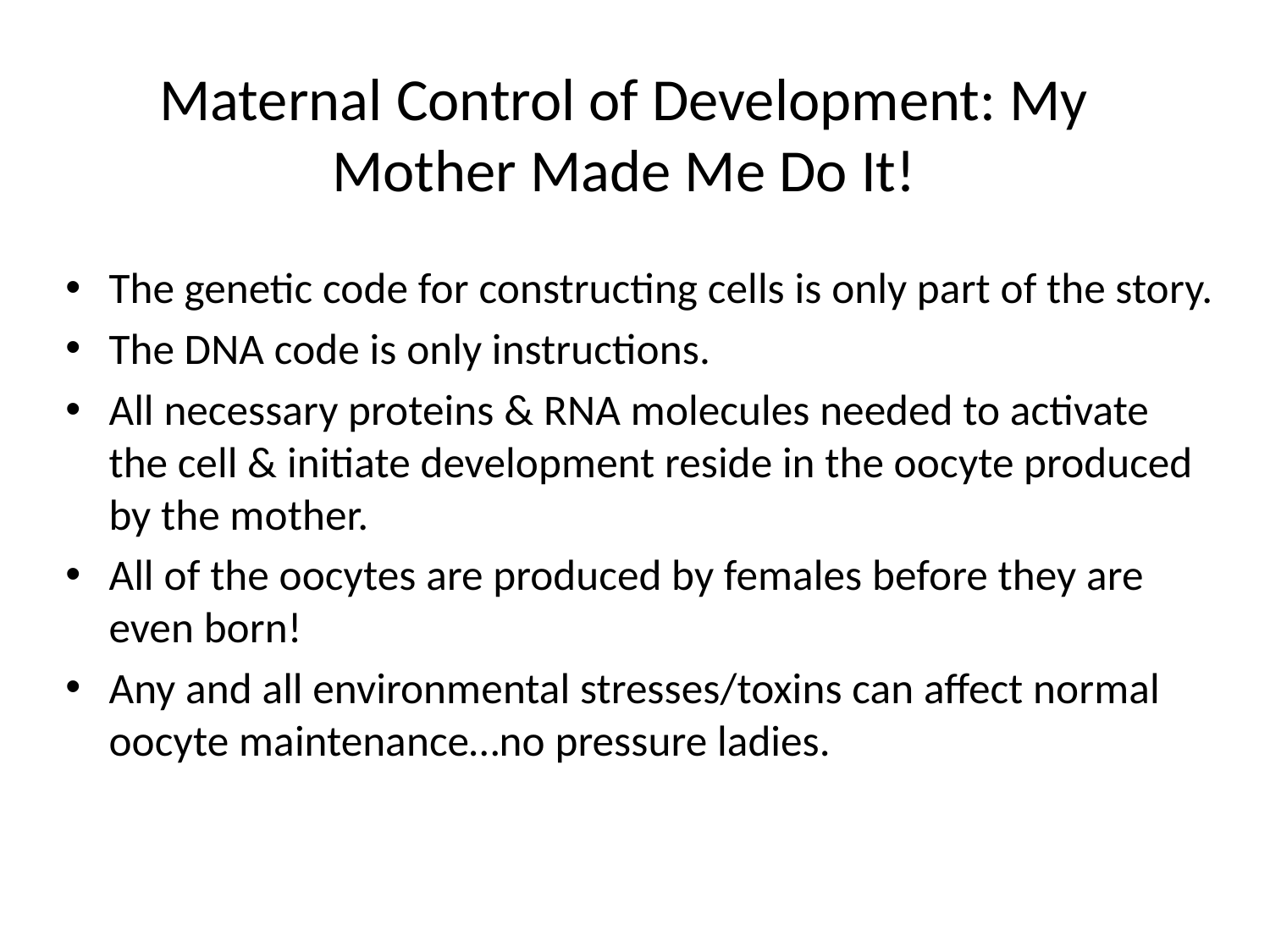

# Maternal Control of Development: My Mother Made Me Do It!
The genetic code for constructing cells is only part of the story.
The DNA code is only instructions.
All necessary proteins & RNA molecules needed to activate the cell & initiate development reside in the oocyte produced by the mother.
All of the oocytes are produced by females before they are even born!
Any and all environmental stresses/toxins can affect normal oocyte maintenance…no pressure ladies.